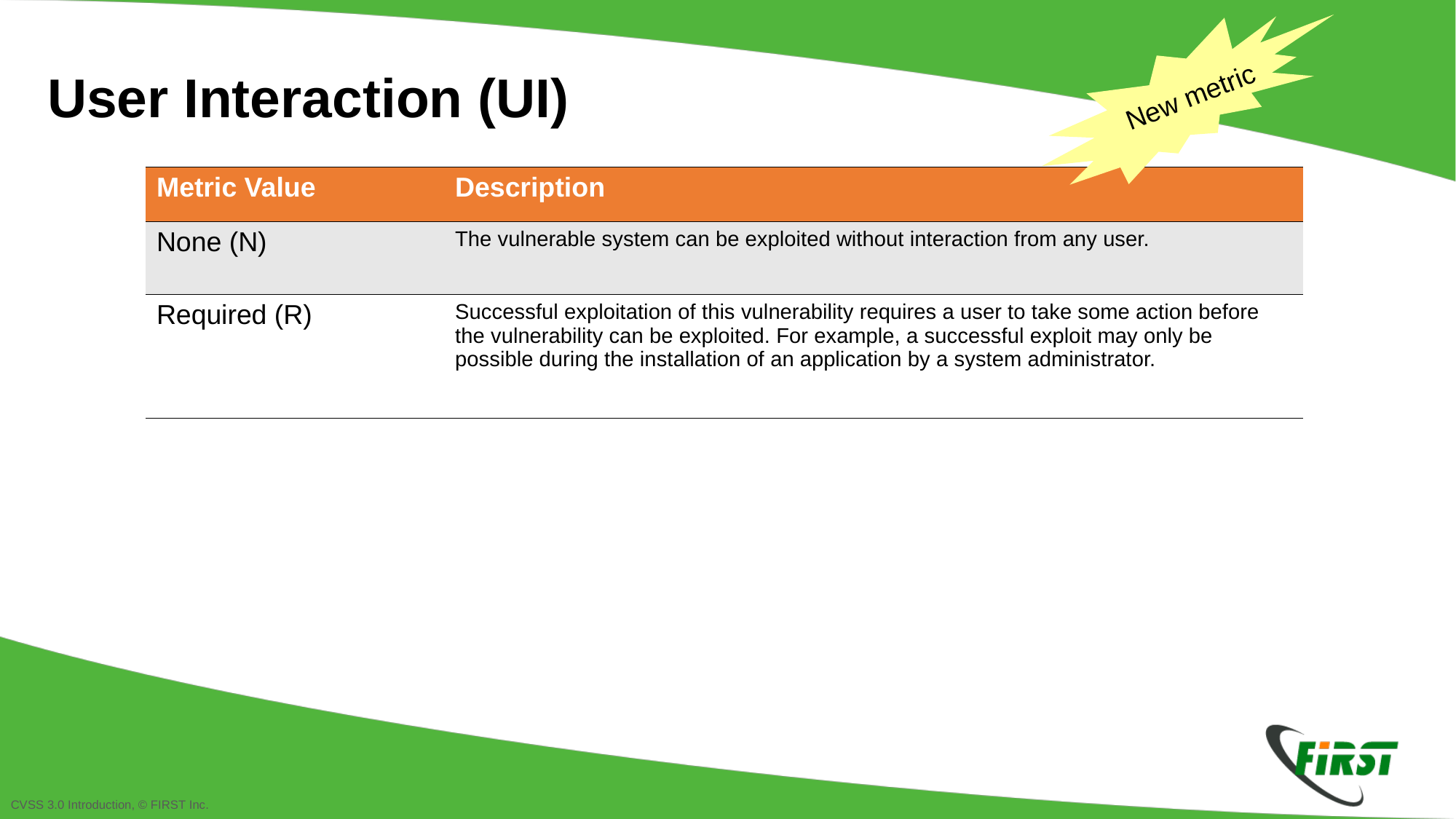

New metric
User Interaction (UI)
| Metric Value | Description |
| --- | --- |
| None (N) | The vulnerable system can be exploited without interaction from any user. |
| Required (R) | Successful exploitation of this vulnerability requires a user to take some action before the vulnerability can be exploited. For example, a successful exploit may only be possible during the installation of an application by a system administrator. |